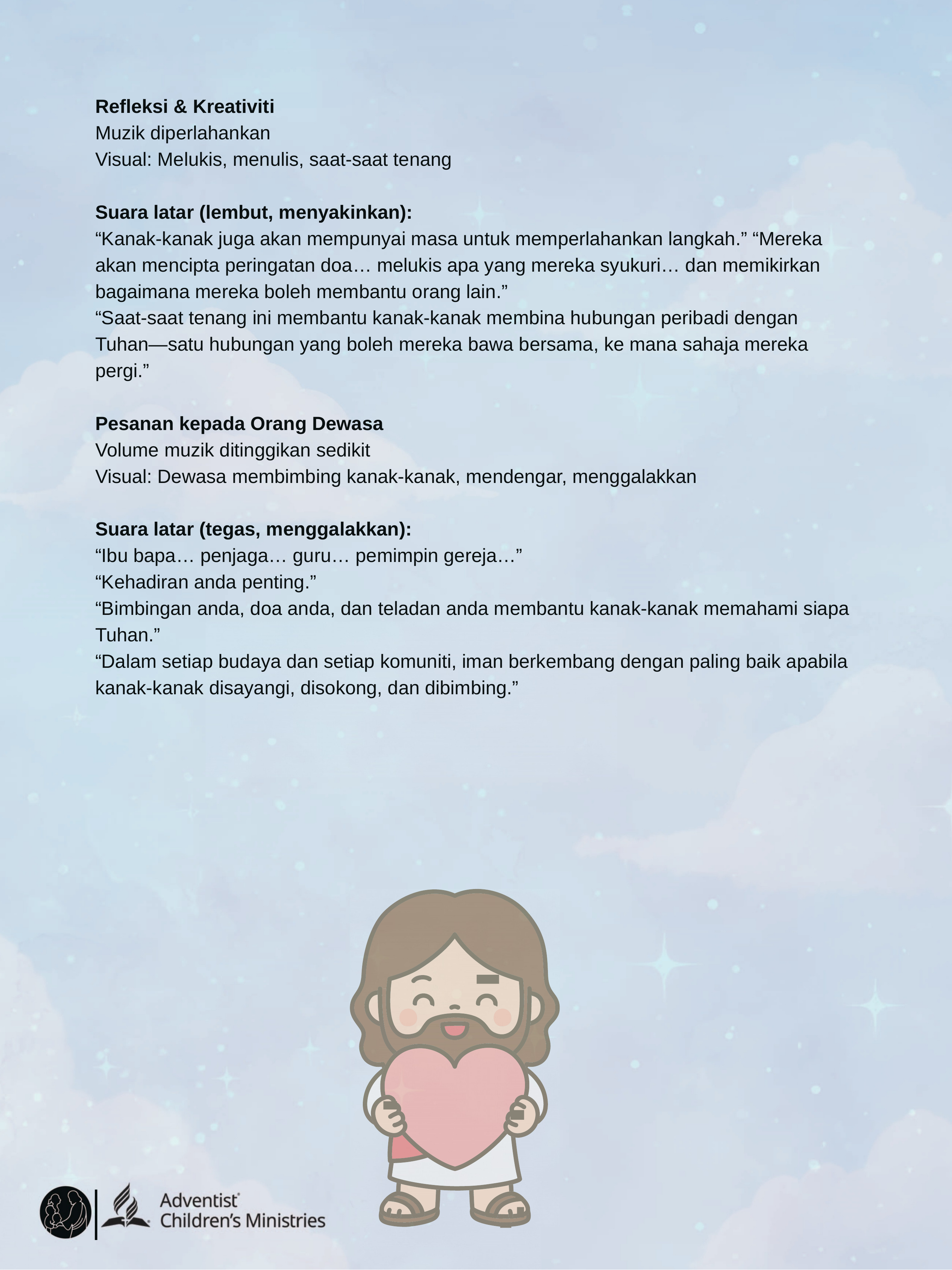

Refleksi & Kreativiti
Muzik diperlahankan
Visual: Melukis, menulis, saat-saat tenang

Suara latar (lembut, menyakinkan):
“Kanak-kanak juga akan mempunyai masa untuk memperlahankan langkah.” “Mereka akan mencipta peringatan doa… melukis apa yang mereka syukuri… dan memikirkan bagaimana mereka boleh membantu orang lain.”
“Saat-saat tenang ini membantu kanak-kanak membina hubungan peribadi dengan Tuhan—satu hubungan yang boleh mereka bawa bersama, ke mana sahaja mereka pergi.”

Pesanan kepada Orang Dewasa
Volume muzik ditinggikan sedikit
Visual: Dewasa membimbing kanak-kanak, mendengar, menggalakkan

Suara latar (tegas, menggalakkan):
“Ibu bapa… penjaga… guru… pemimpin gereja…”
“Kehadiran anda penting.”
“Bimbingan anda, doa anda, dan teladan anda membantu kanak-kanak memahami siapa Tuhan.”
“Dalam setiap budaya dan setiap komuniti, iman berkembang dengan paling baik apabila kanak-kanak disayangi, disokong, dan dibimbing.”